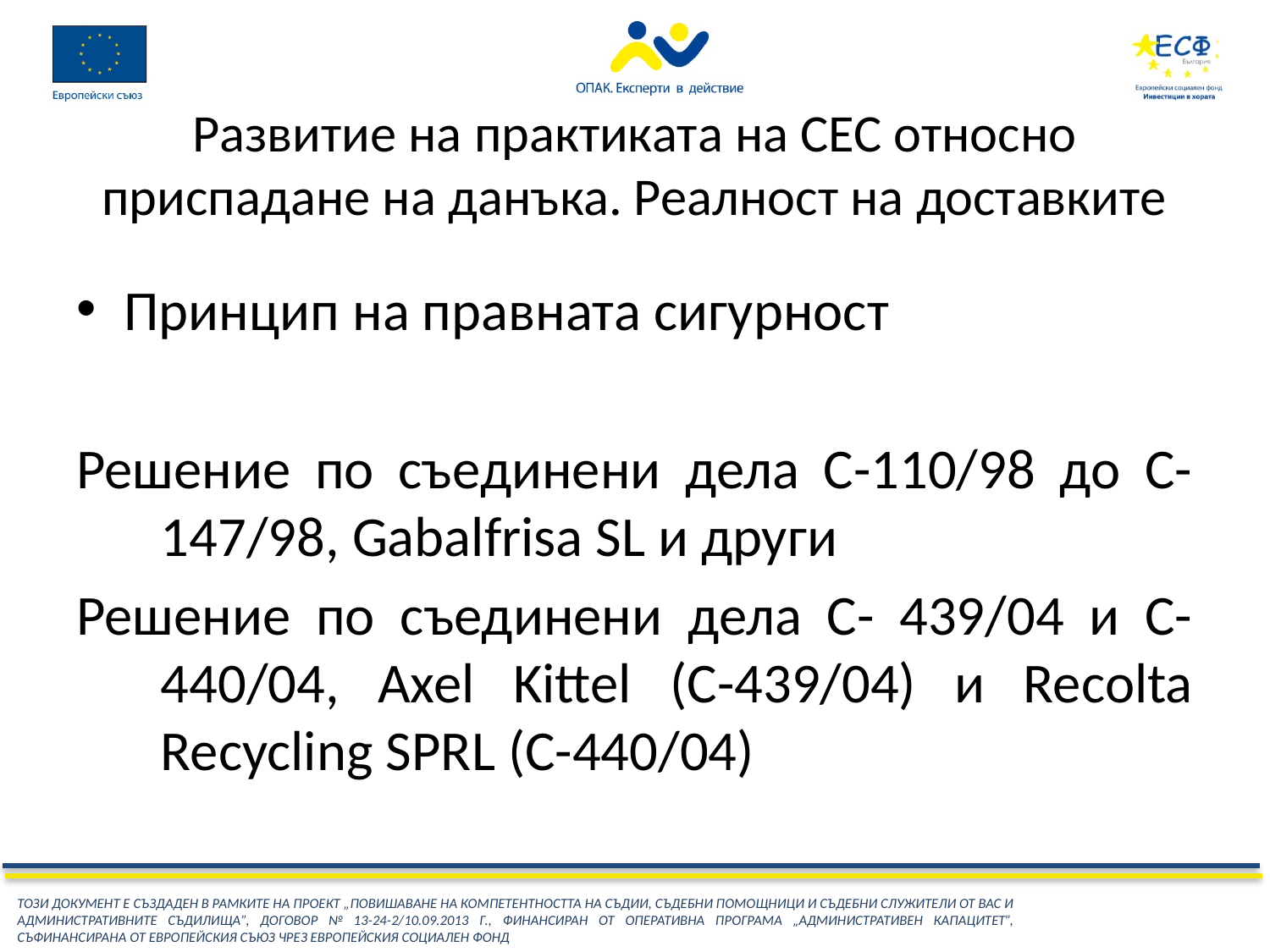

# Развитие на практиката на СЕС относно приспадане на данъка. Реалност на доставките
Принцип на правната сигурност

Решение по съединени дела С-110/98 до С-147/98, Gabalfrisa SL и други
Решение по съединени дела С- 439/04 и С- 440/04, Axel Kittel (C-439/04) и Recolta Recycling SPRL (C-440/04)